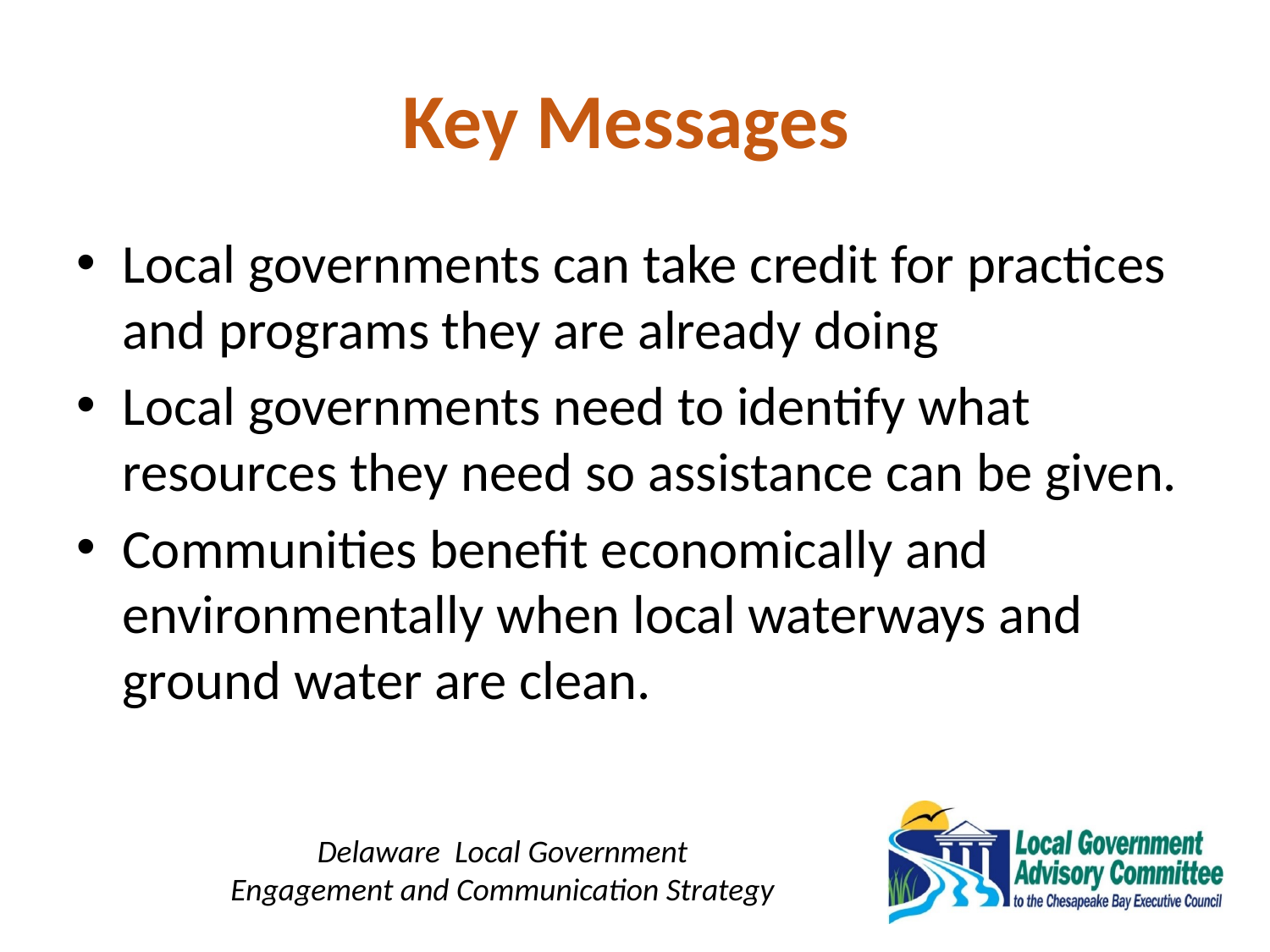

# Key Messages
Local governments can take credit for practices and programs they are already doing
Local governments need to identify what resources they need so assistance can be given.
Communities benefit economically and environmentally when local waterways and ground water are clean.

Delaware  Local Government
Engagement and Communication Strategy